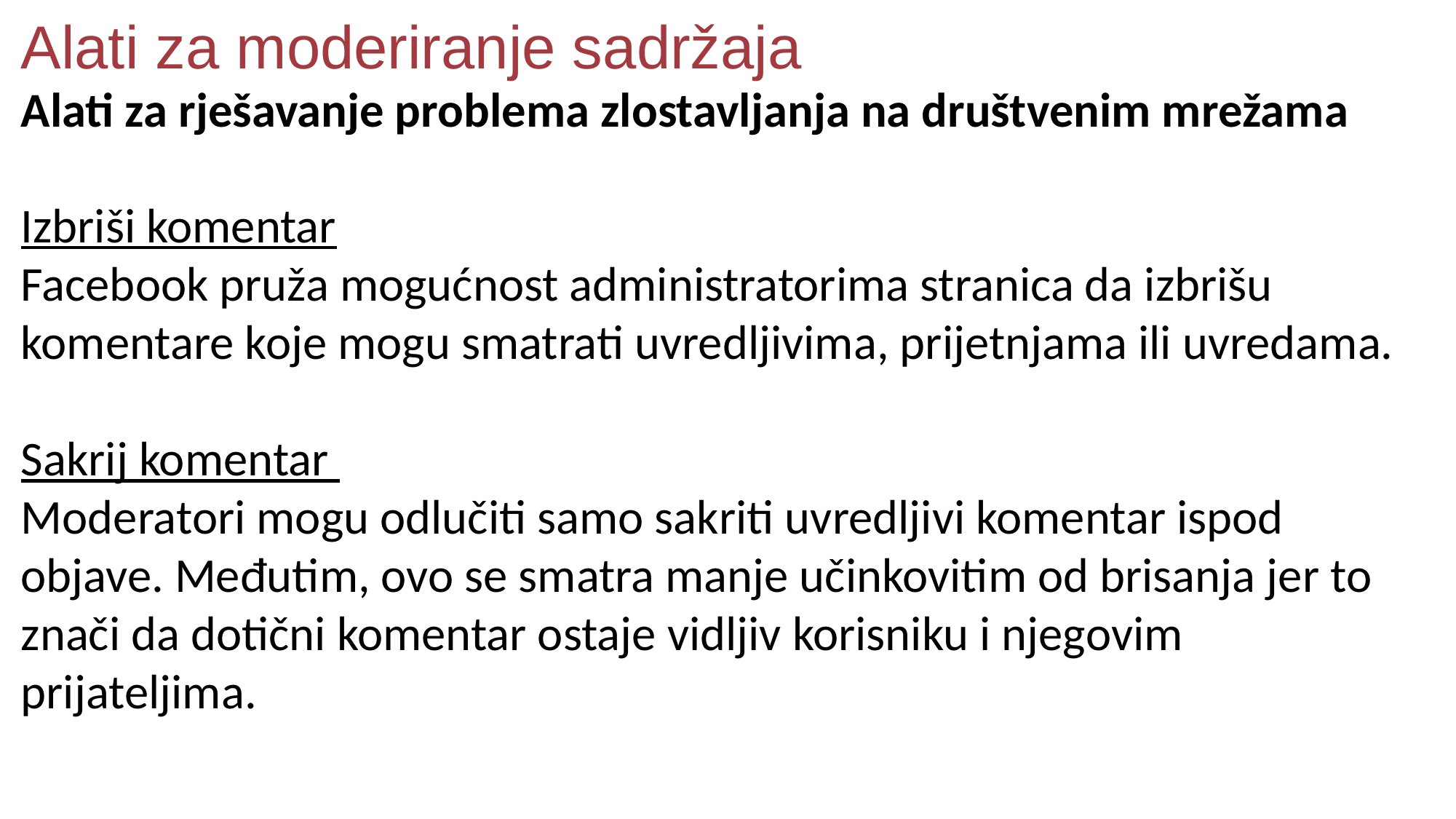

Alati za moderiranje sadržaja
Alati za rješavanje problema zlostavljanja na društvenim mrežama

Izbriši komentar
Facebook pruža mogućnost administratorima stranica da izbrišu komentare koje mogu smatrati uvredljivima, prijetnjama ili uvredama.

Sakrij komentar
Moderatori mogu odlučiti samo sakriti uvredljivi komentar ispod objave. Međutim, ovo se smatra manje učinkovitim od brisanja jer to znači da dotični komentar ostaje vidljiv korisniku i njegovim prijateljima.